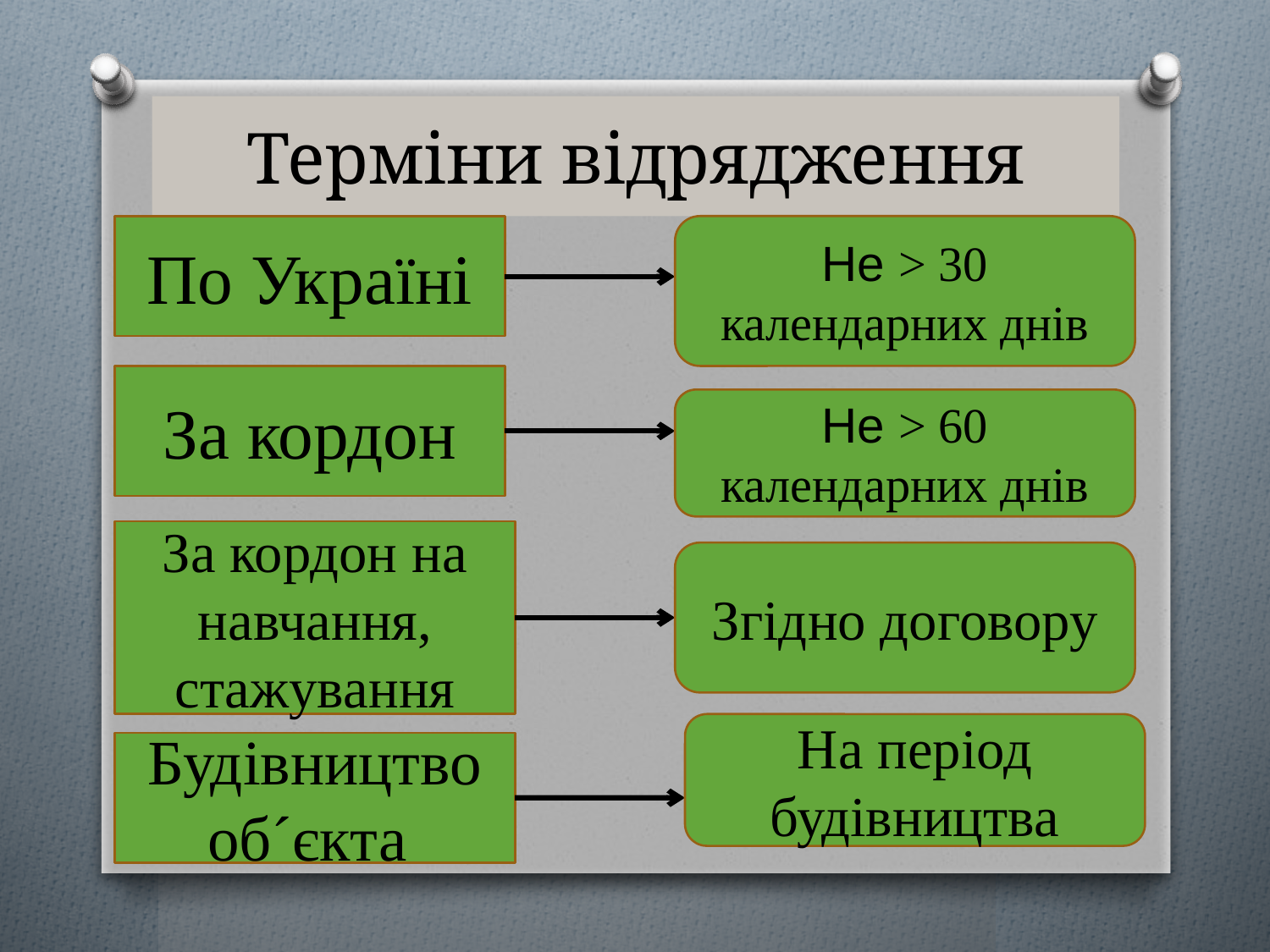

# Терміни відрядження

По Україні
Не > 30 календарних днів
За кордон
Не > 60 календарних днів
За кордон на навчання, стажування
Згідно договору
На період будівництва
Будівництво об´єкта